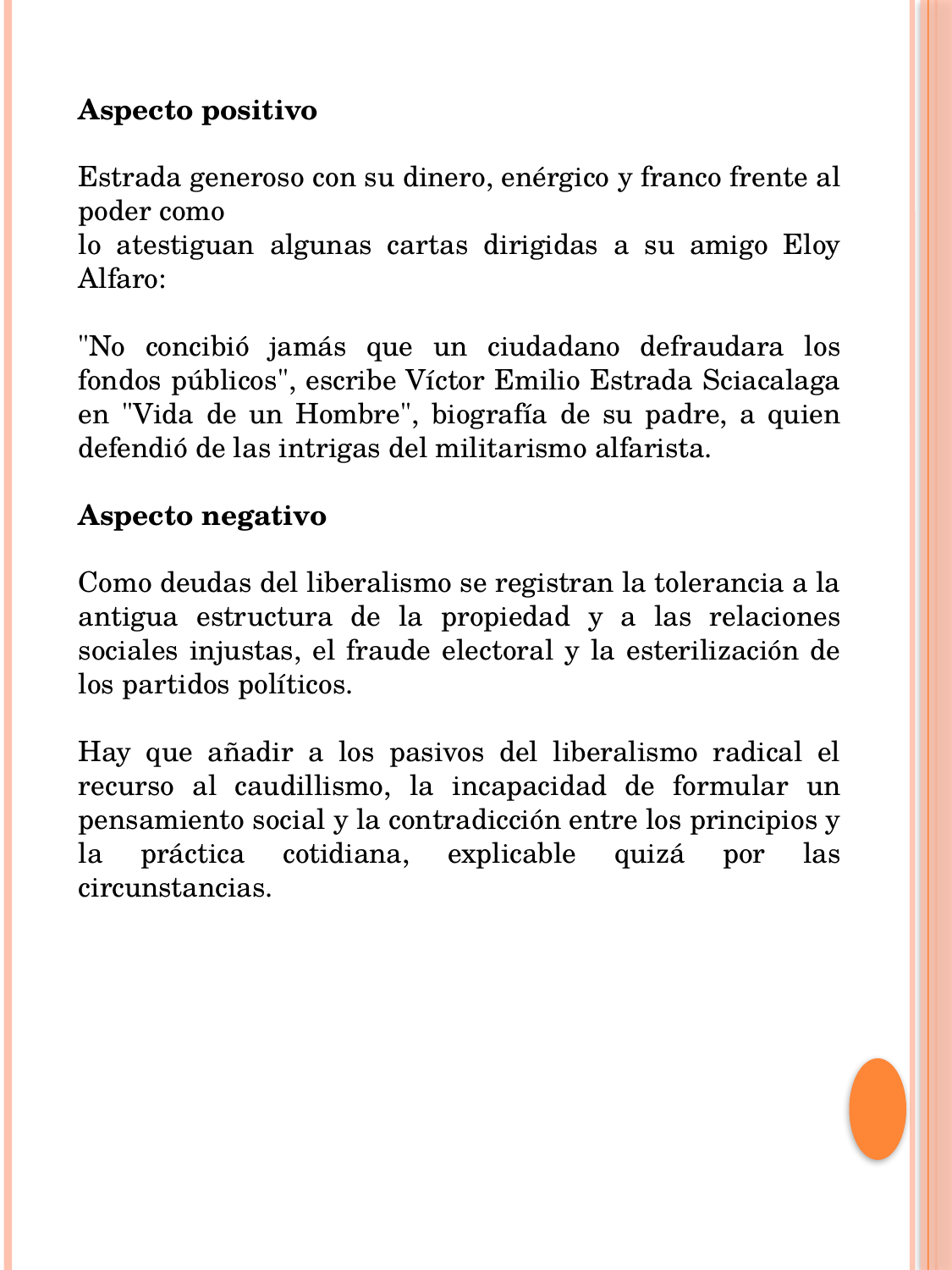

Aspecto positivo

Estrada generoso con su dinero, enérgico y franco frente al poder como
lo atestiguan algunas cartas dirigidas a su amigo Eloy Alfaro:

"No concibió jamás que un ciudadano defraudara los fondos públicos", escribe Víctor Emilio Estrada Sciacalaga en "Vida de un Hombre", biografía de su padre, a quien defendió de las intrigas del militarismo alfarista.

Aspecto negativo

Como deudas del liberalismo se registran la tolerancia a la antigua estructura de la propiedad y a las relaciones sociales injustas, el fraude electoral y la esterilización de los partidos políticos.

Hay que añadir a los pasivos del liberalismo radical el recurso al caudillismo, la incapacidad de formular un pensamiento social y la contradicción entre los principios y la práctica cotidiana, explicable quizá por las circunstancias.